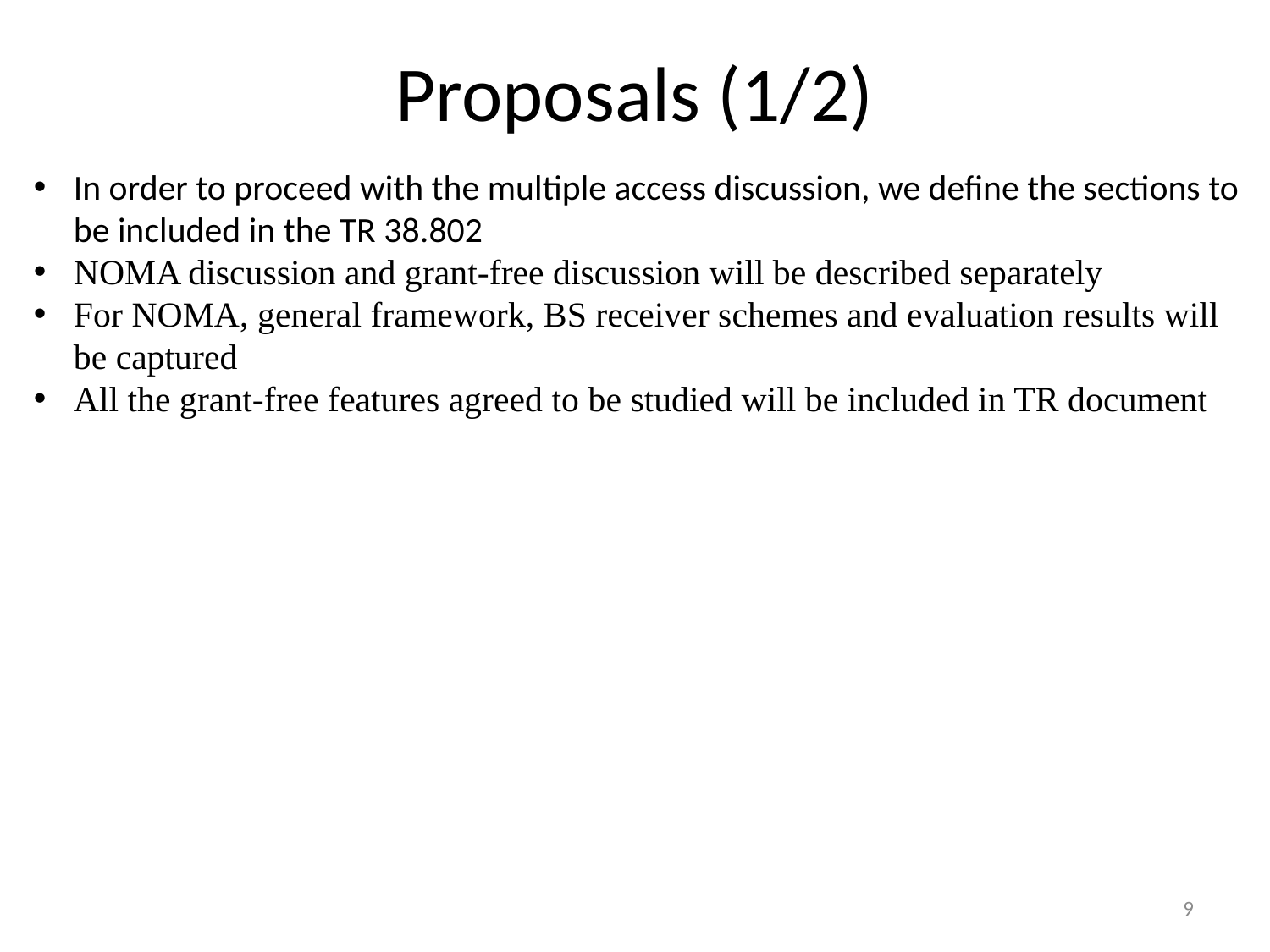

Proposals (1/2)
In order to proceed with the multiple access discussion, we define the sections to be included in the TR 38.802
NOMA discussion and grant-free discussion will be described separately
For NOMA, general framework, BS receiver schemes and evaluation results will be captured
All the grant-free features agreed to be studied will be included in TR document
9